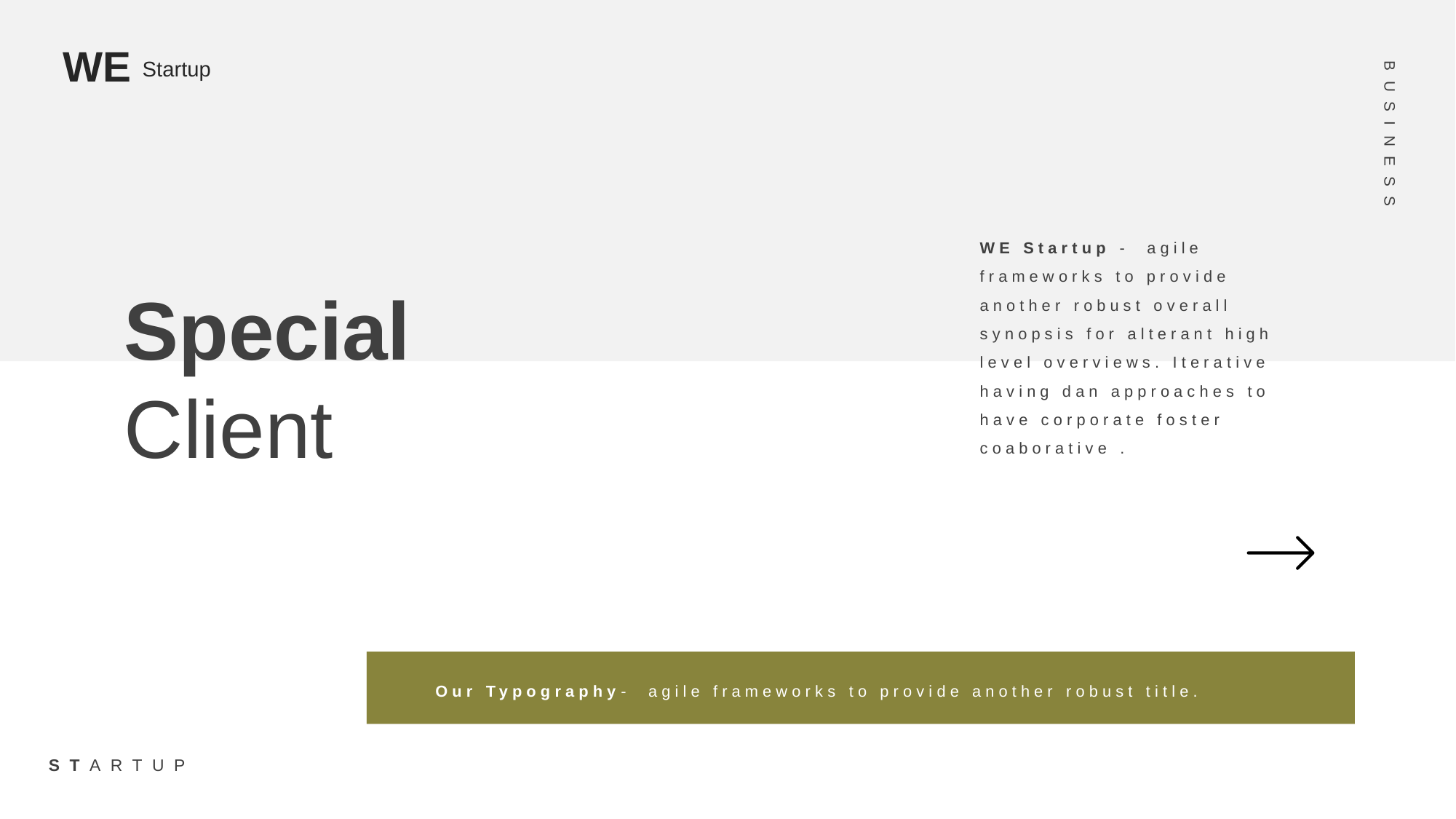

WE
Startup
BUSINESS

WE Startup -  agile frameworks to provide another robust overall synopsis for alterant high level overviews. Iterative having dan approaches to have corporate foster coaborative .
Special
Client

Our Typography-  agile frameworks to provide another robust title.
STARTUP